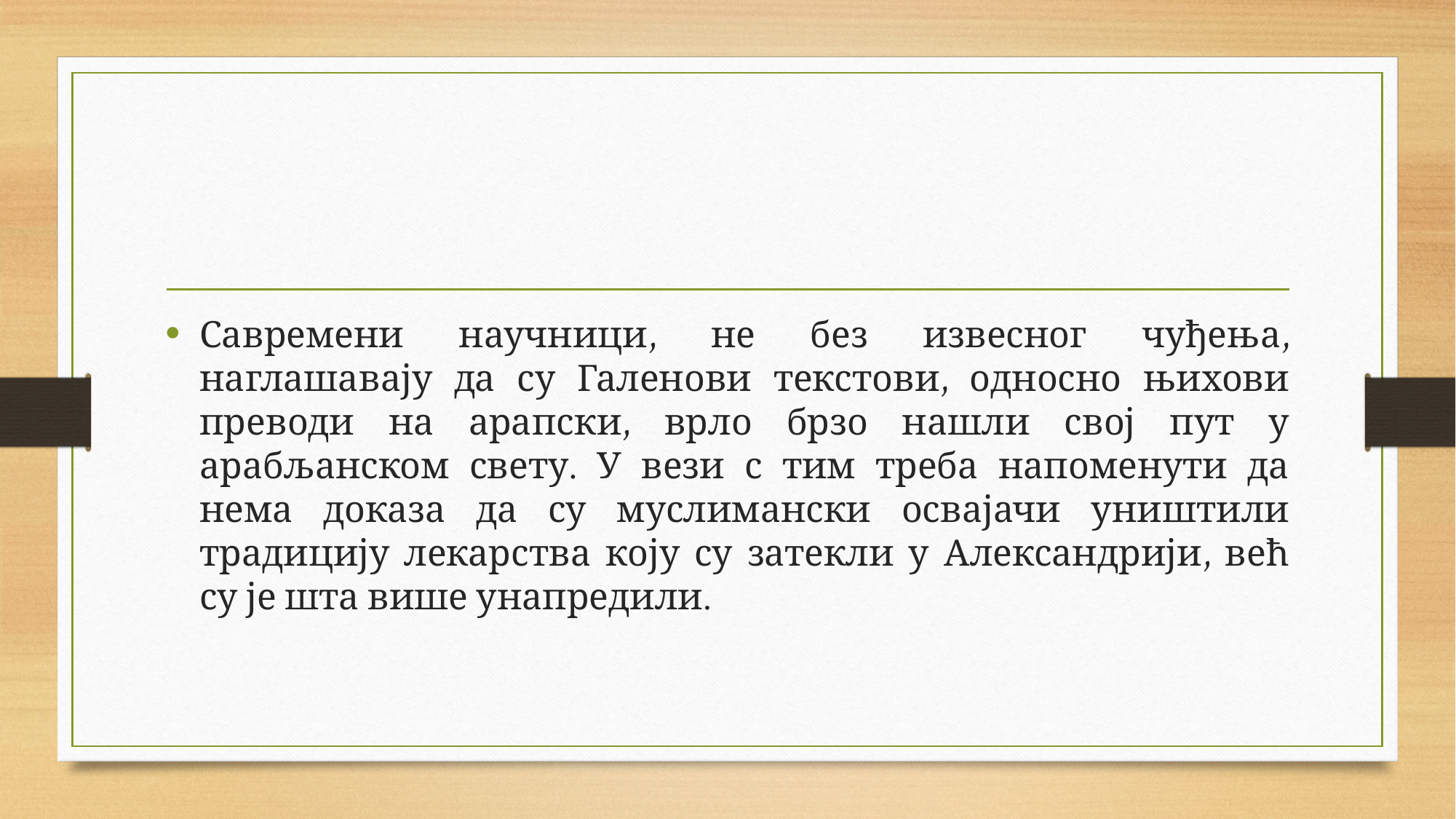

Савремени научници, не без извесног чуђења, наглашавају да су Галенови текстови, односно њихови преводи на арапски, врло брзо нашли свој ​​пут у арабљанском свету. У вези с тим треба напоменути да нема доказа да су муслимански освајачи уништили традицију лекарства коју су затекли у Александрији, већ су је шта више унапредили.